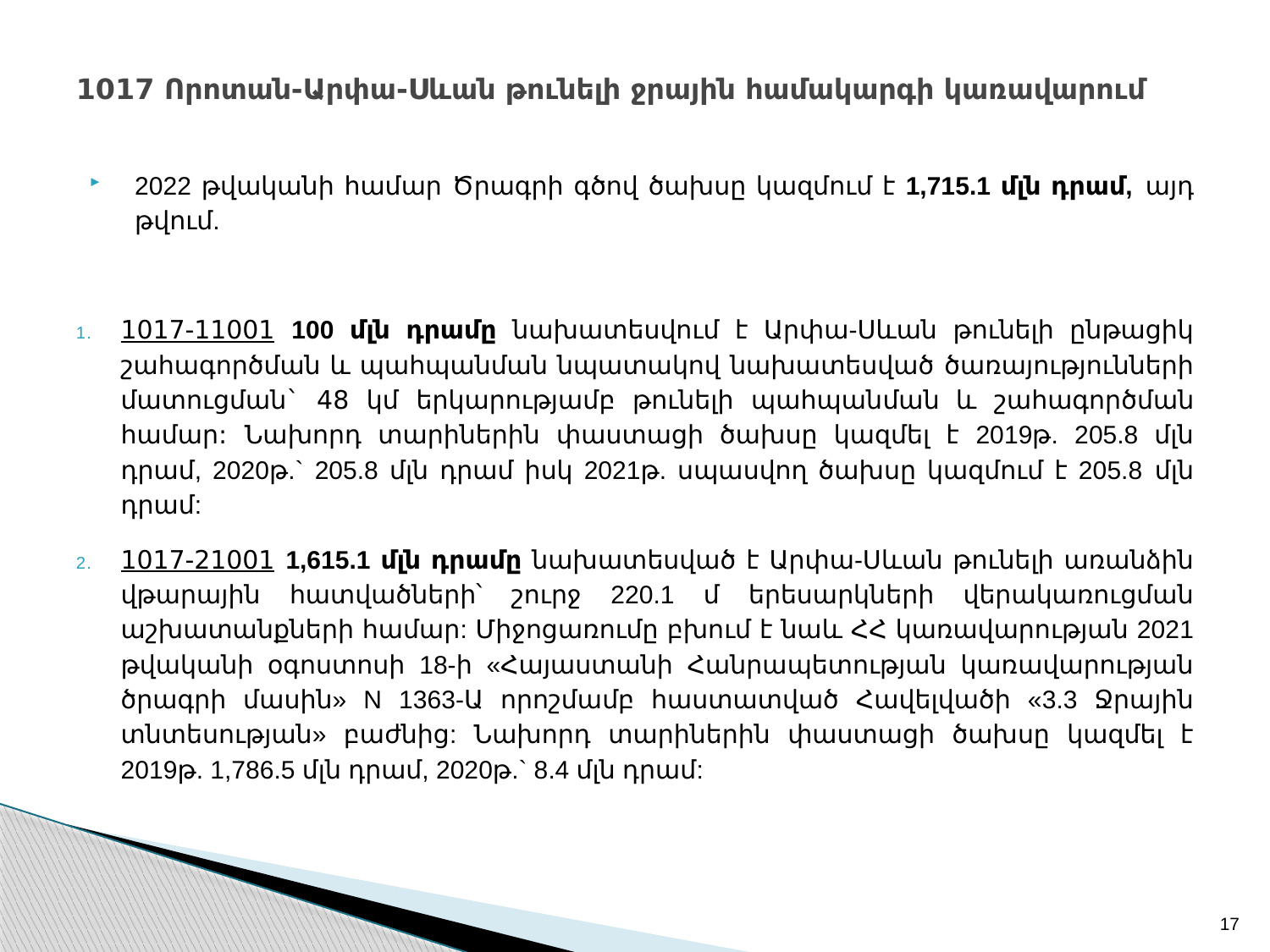

# 1017 Որոտան-Արփա-Սևան թունելի ջրային համակարգի կառավարում
2022 թվականի համար Ծրագրի գծով ծախսը կազմում է 1,715.1 մլն դրամ, այդ թվում.

1017-11001 100 մլն դրամը նախատեսվում է Արփա-Սևան թունելի ընթացիկ շահագործման և պահպանման նպատակով նախատեսված ծառայությունների մատուցման` 48 կմ երկարությամբ թունելի պահպանման և շահագործման համար: Նախորդ տարիներին փաստացի ծախսը կազմել է 2019թ. 205.8 մլն դրամ, 2020թ.` 205.8 մլն դրամ իսկ 2021թ. սպասվող ծախսը կազմում է 205.8 մլն դրամ:
1017-21001 1,615.1 մլն դրամը նախատեսված է Արփա-Սևան թունելի առանձին վթարային հատվածների՝ շուրջ 220.1 մ երեսարկների վերակառուցման աշխատանքների համար: Միջոցառումը բխում է նաև ՀՀ կառավարության 2021 թվականի օգոստոսի 18-ի «Հայաստանի Հանրապետության կառավարության ծրագրի մասին» N 1363-Ա որոշմամբ հաստատված Հավելվածի «3.3 Ջրային տնտեսության» բաժնից: Նախորդ տարիներին փաստացի ծախսը կազմել է 2019թ. 1,786.5 մլն դրամ, 2020թ.` 8.4 մլն դրամ:

17